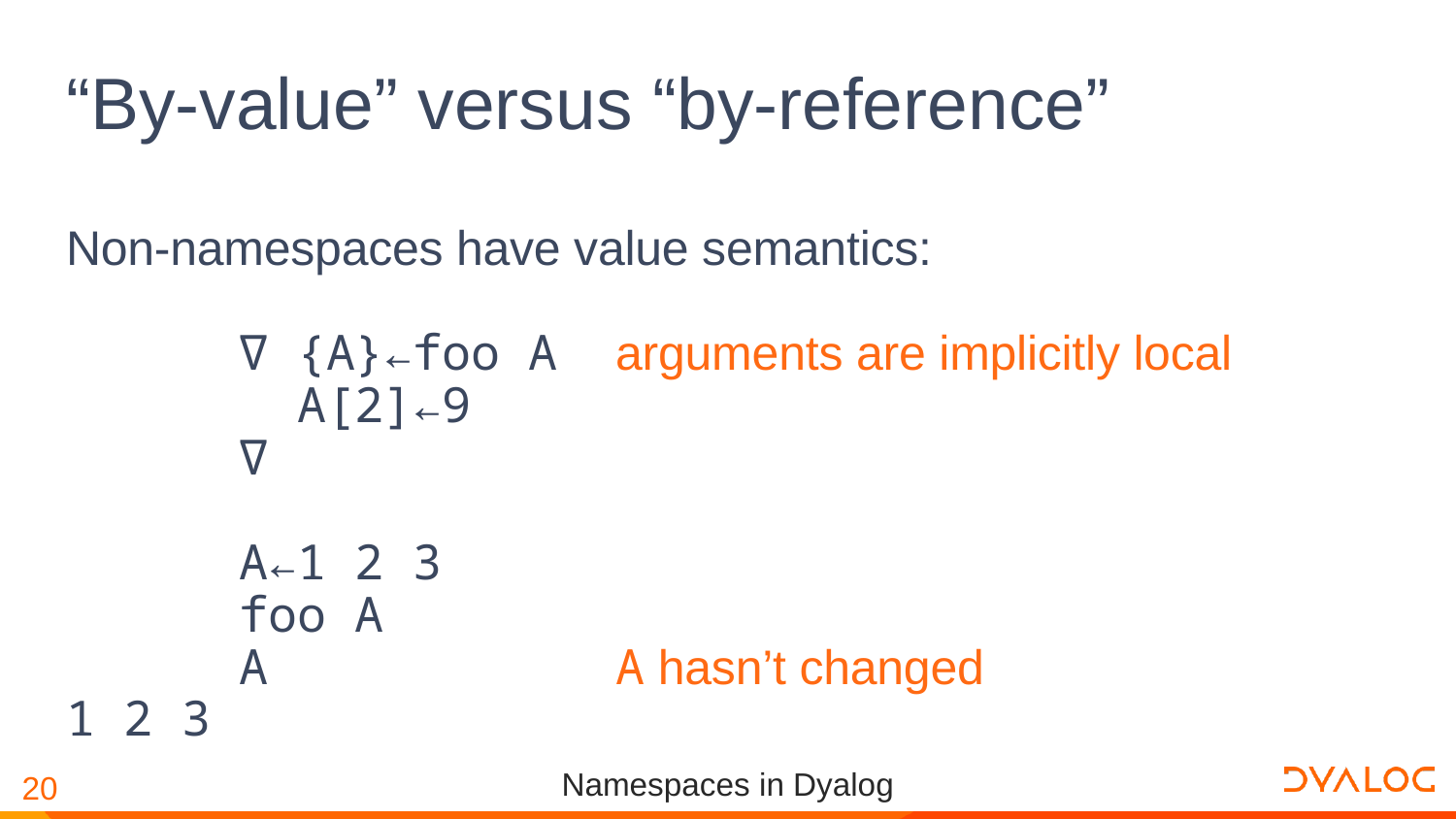

# “By-value” versus “by-reference”
Non-namespaces have value semantics:

      ∇ {A}←foo A  arguments are implicitly local
        A[2]←9
      ∇

      A←1 2 3
      foo A
      A            A hasn’t changed
1 2 3